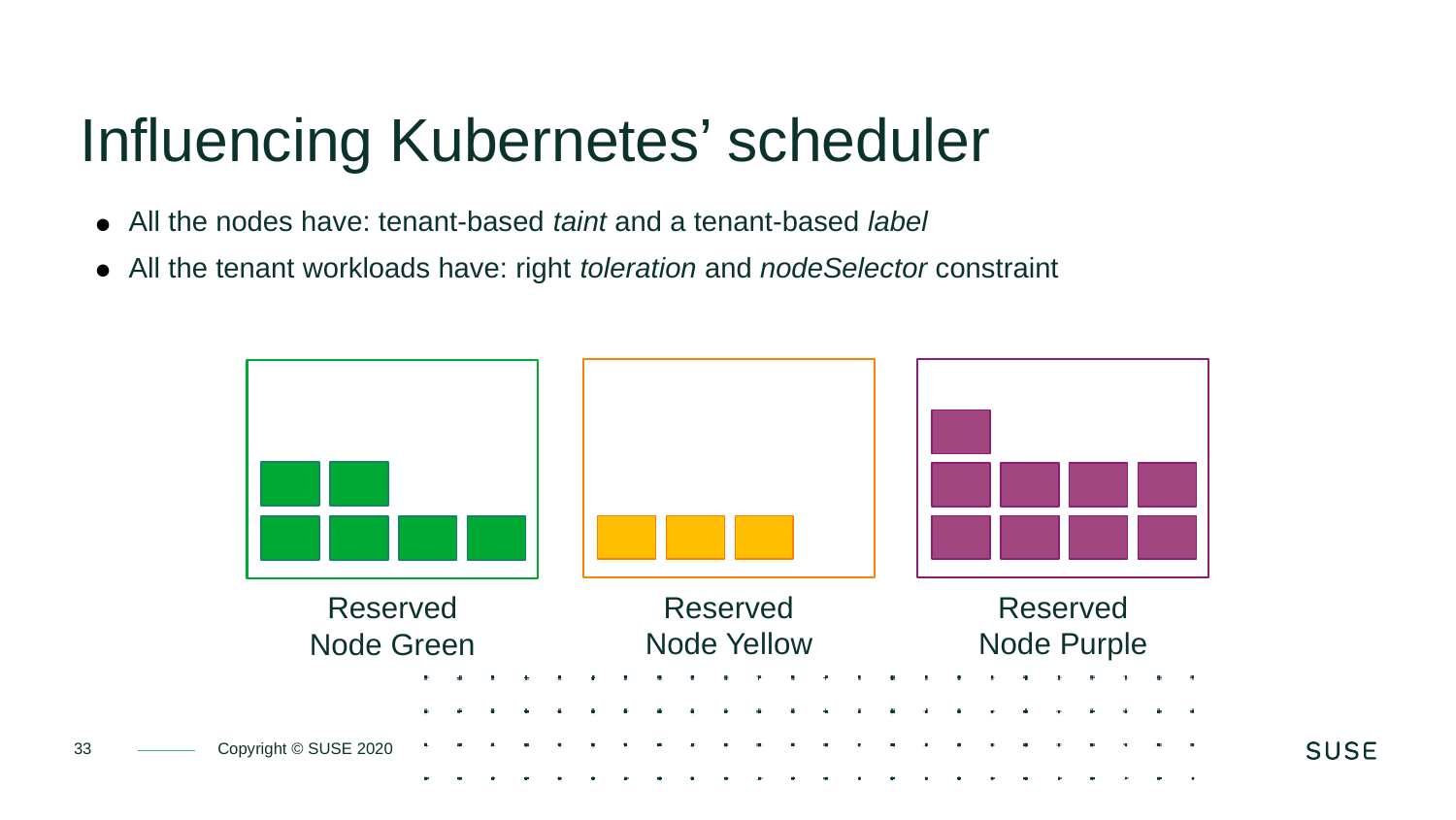

Influencing Kubernetes’ scheduler
All the nodes have: tenant-based taint and a tenant-based label
All the tenant workloads have: right toleration and nodeSelector constraint

Reserved Node Yellow

Reserved Node Purple

Reserved Node Green